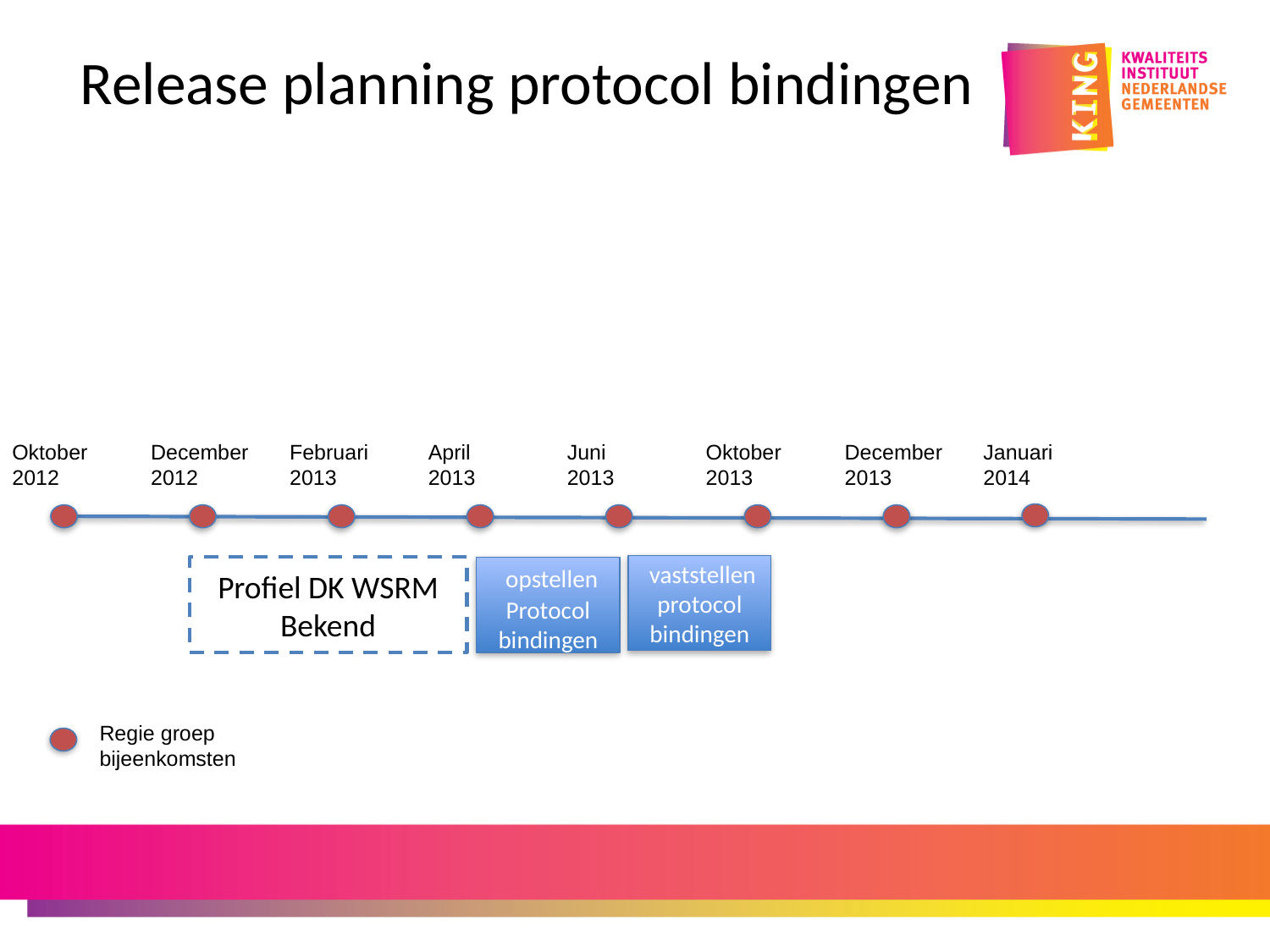

# Release planning protocol bindingen
Oktober
2012

December
2012

Februari
2013

April
2013

Juni
2013

Oktober
2013

December
2013

Januari
2014

 vaststellen protocol bindingen
Profiel DK WSRM
Bekend
 opstellen
Protocol bindingen
Regie groep bijeenkomsten